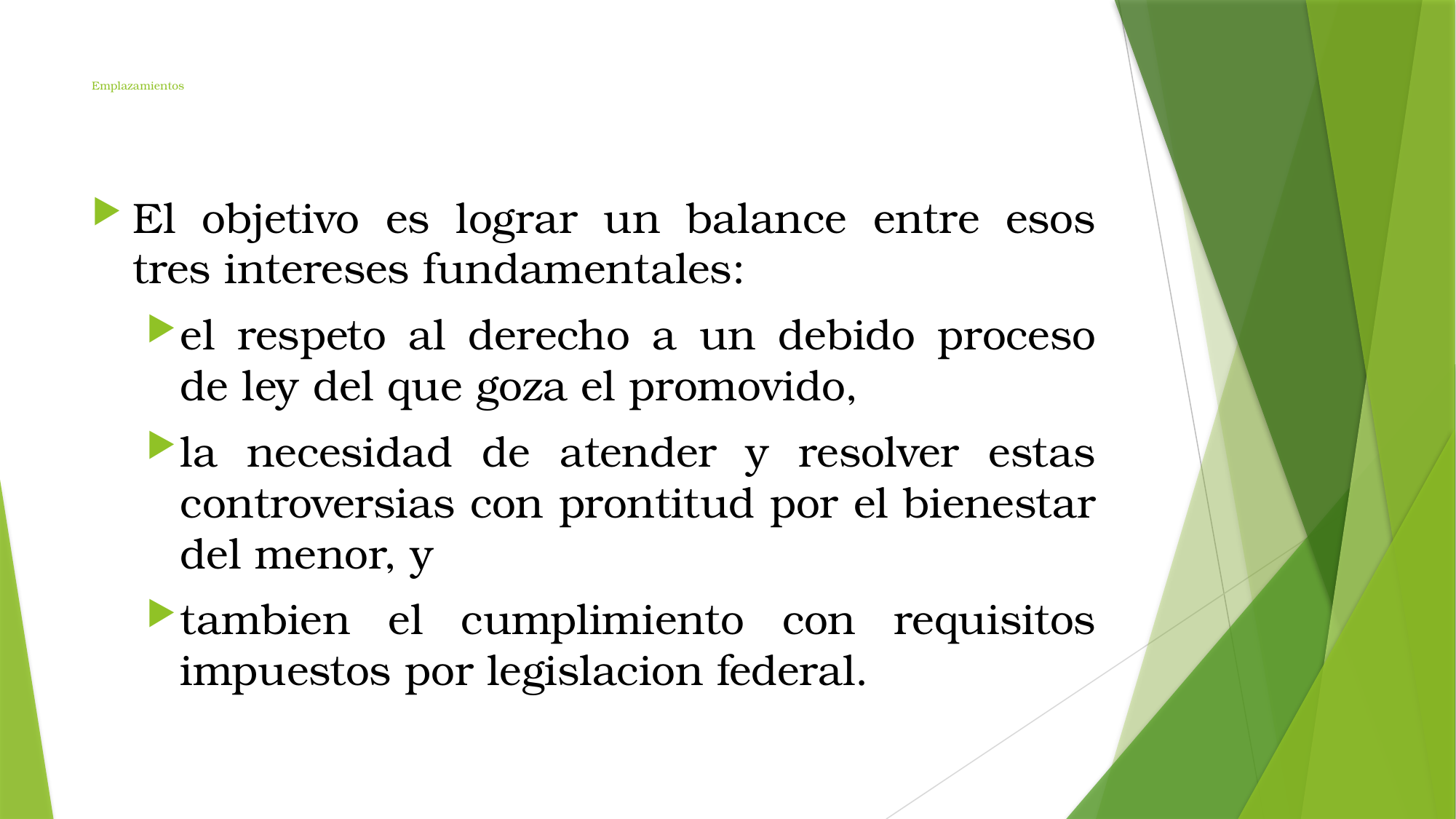

# Emplazamientos
El objetivo es lograr un balance entre esos tres intereses fundamentales:
el respeto al derecho a un debido proceso de ley del que goza el promovido,
la necesidad de atender y resolver estas controversias con prontitud por el bienestar del menor, y
tambien el cumplimiento con requisitos impuestos por legislacion federal.